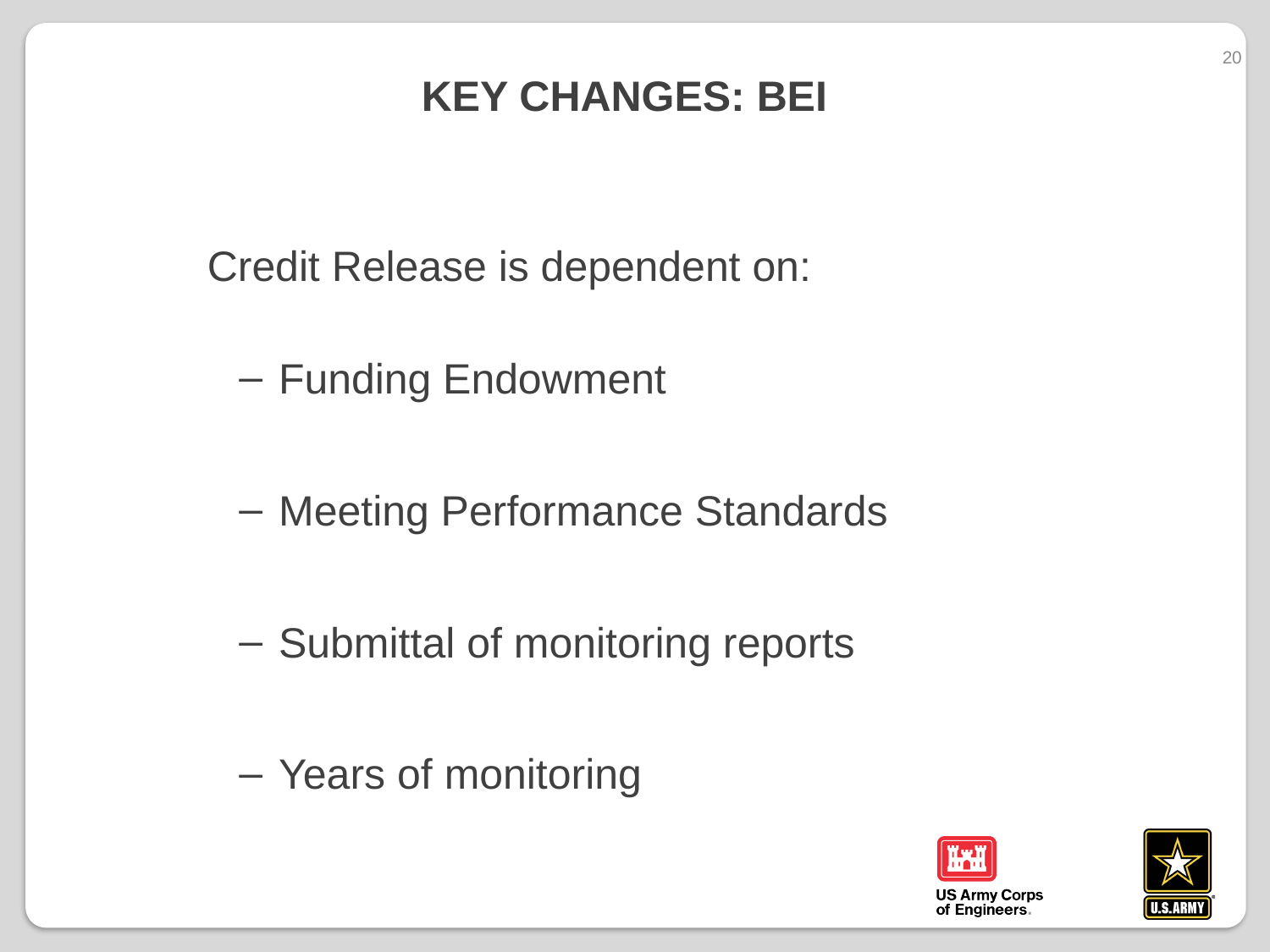

20
# Key Changes: BEI
Credit Release is dependent on:

Funding Endowment

Meeting Performance Standards

Submittal of monitoring reports

Years of monitoring